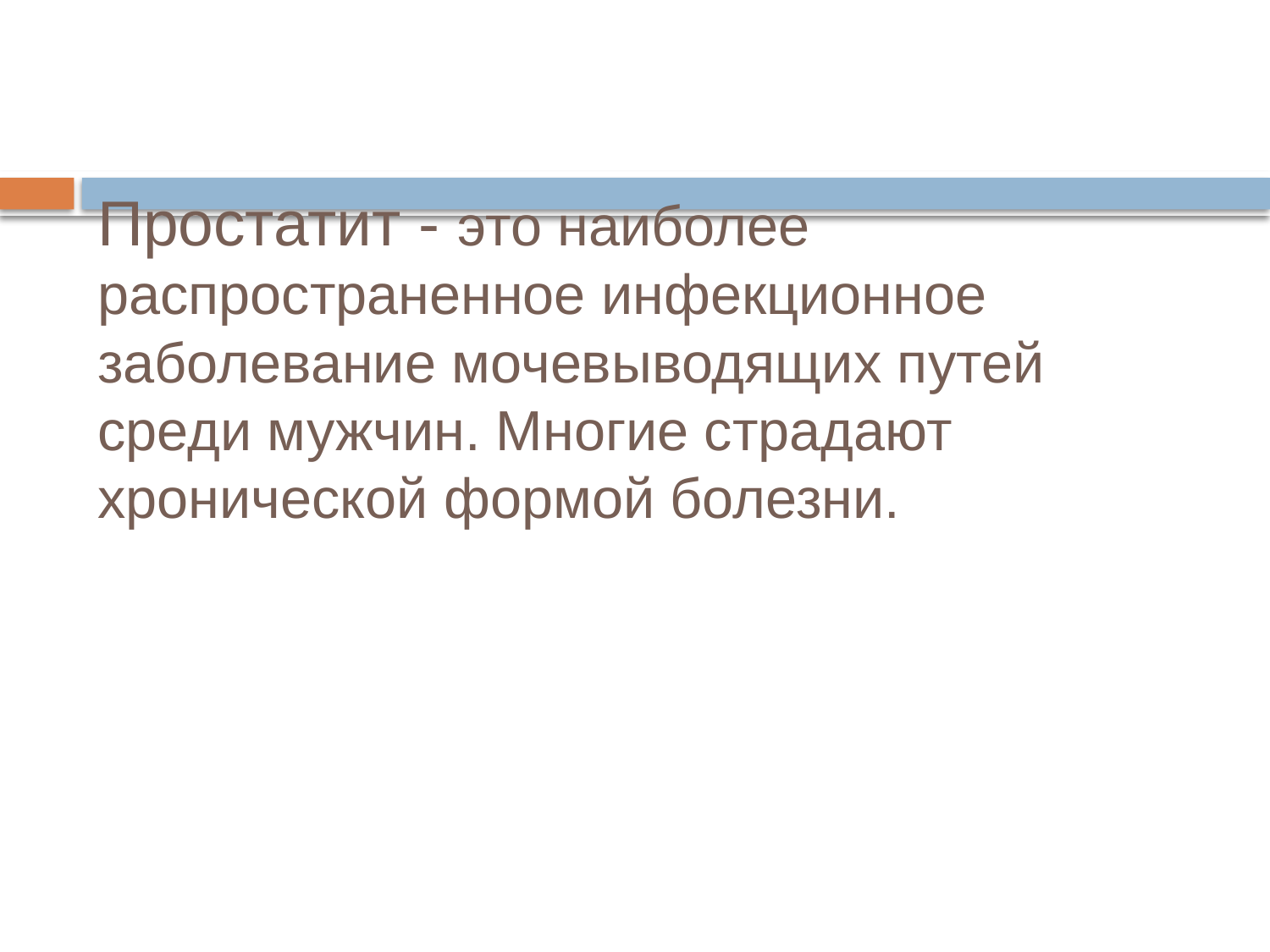

# Простатит - это наиболее распространенное инфекционное заболевание мочевыводящих путей среди мужчин. Многие страдают хронической формой болезни.